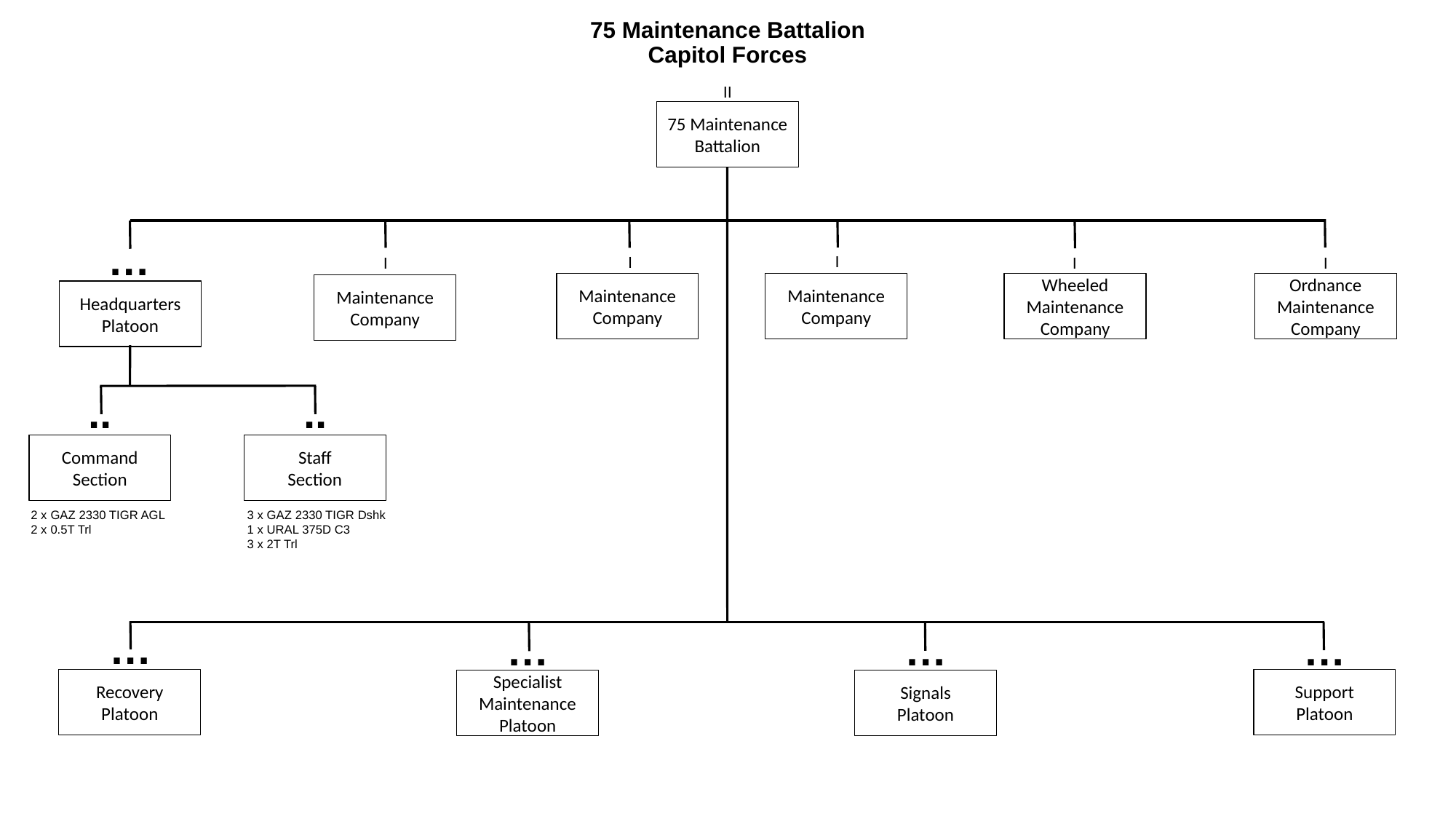

# 75 Maintenance Battalion Capitol Forces
II
75 Maintenance
Battalion
…
I
I
I
I
I
Maintenance
Company
Maintenance
Company
Wheeled Maintenance
Company
Ordnance Maintenance Company
Maintenance
Company
Headquarters
Platoon
..
..
Command
Section
Staff
Section
2 x GAZ 2330 TIGR AGL
2 x 0.5T Trl
3 x GAZ 2330 TIGR Dshk
1 x URAL 375D C3
3 x 2T Trl
…
…
…
…
Recovery
Platoon
Support
Platoon
Specialist Maintenance Platoon
Signals
Platoon